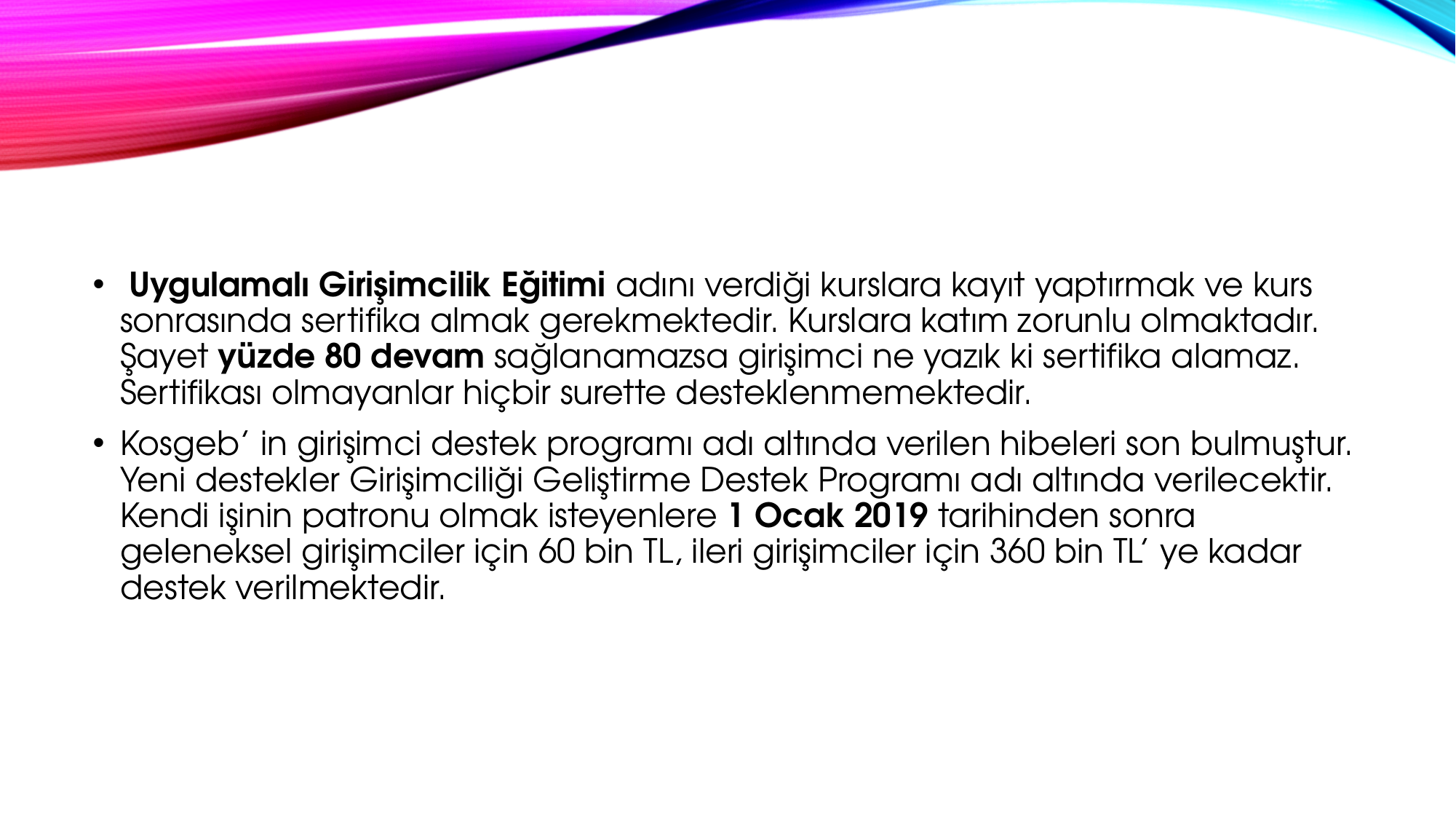

#
 Uygulamalı Girişimcilik Eğitimi adını verdiği kurslara kayıt yaptırmak ve kurs sonrasında sertifika almak gerekmektedir. Kurslara katım zorunlu olmaktadır. Şayet yüzde 80 devam sağlanamazsa girişimci ne yazık ki sertifika alamaz. Sertifikası olmayanlar hiçbir surette desteklenmemektedir.
Kosgeb’ in girişimci destek programı adı altında verilen hibeleri son bulmuştur. Yeni destekler Girişimciliği Geliştirme Destek Programı adı altında verilecektir. Kendi işinin patronu olmak isteyenlere 1 Ocak 2019 tarihinden sonra geleneksel girişimciler için 60 bin TL, ileri girişimciler için 360 bin TL’ ye kadar destek verilmektedir.